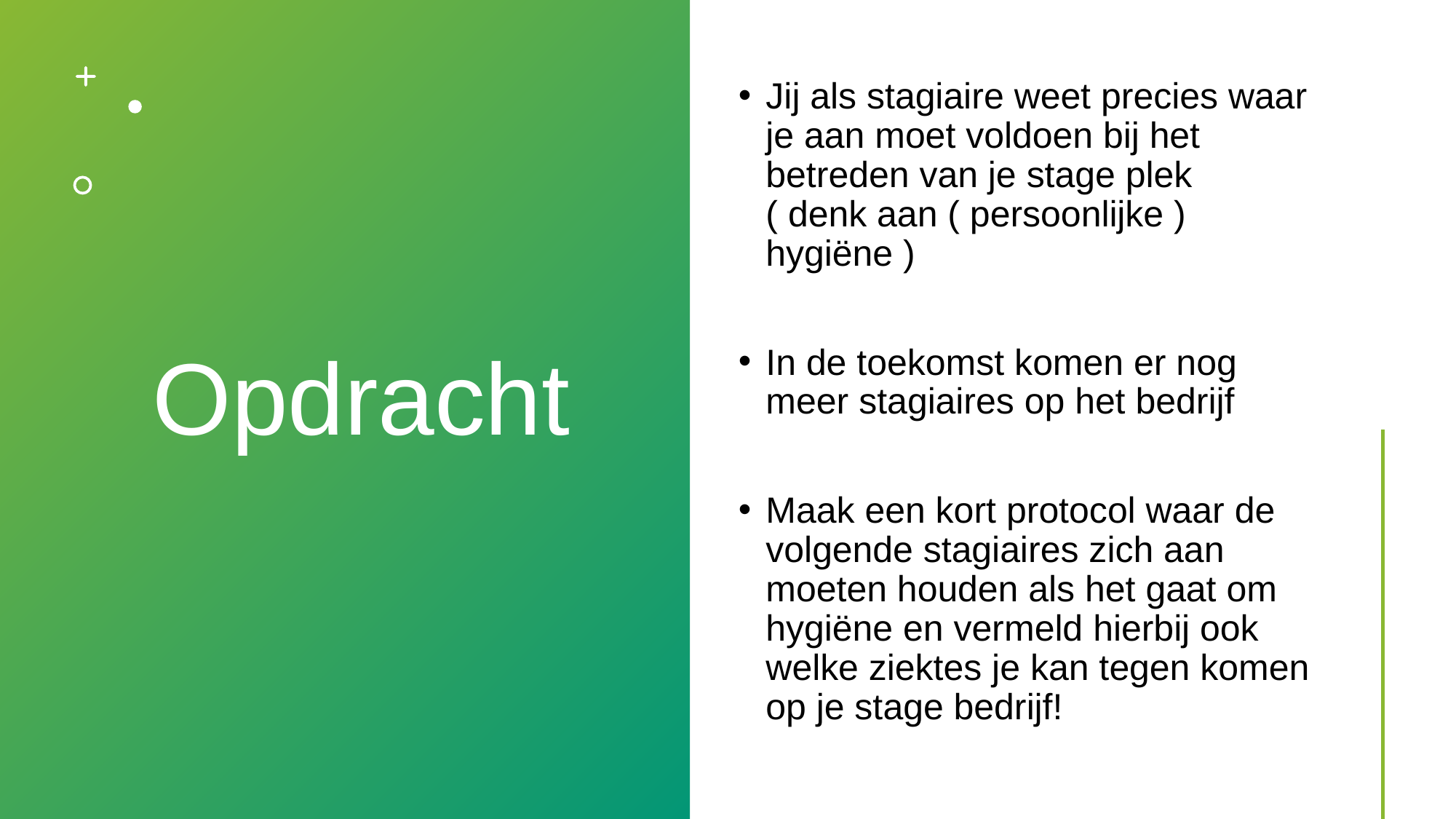

# Opdracht
Jij als stagiaire weet precies waar je aan moet voldoen bij het betreden van je stage plek  ( denk aan ( persoonlijke ) hygiëne )

In de toekomst komen er nog meer stagiaires op het bedrijf

Maak een kort protocol waar de volgende stagiaires zich aan moeten houden als het gaat om hygiëne en vermeld hierbij ook welke ziektes je kan tegen komen op je stage bedrijf!